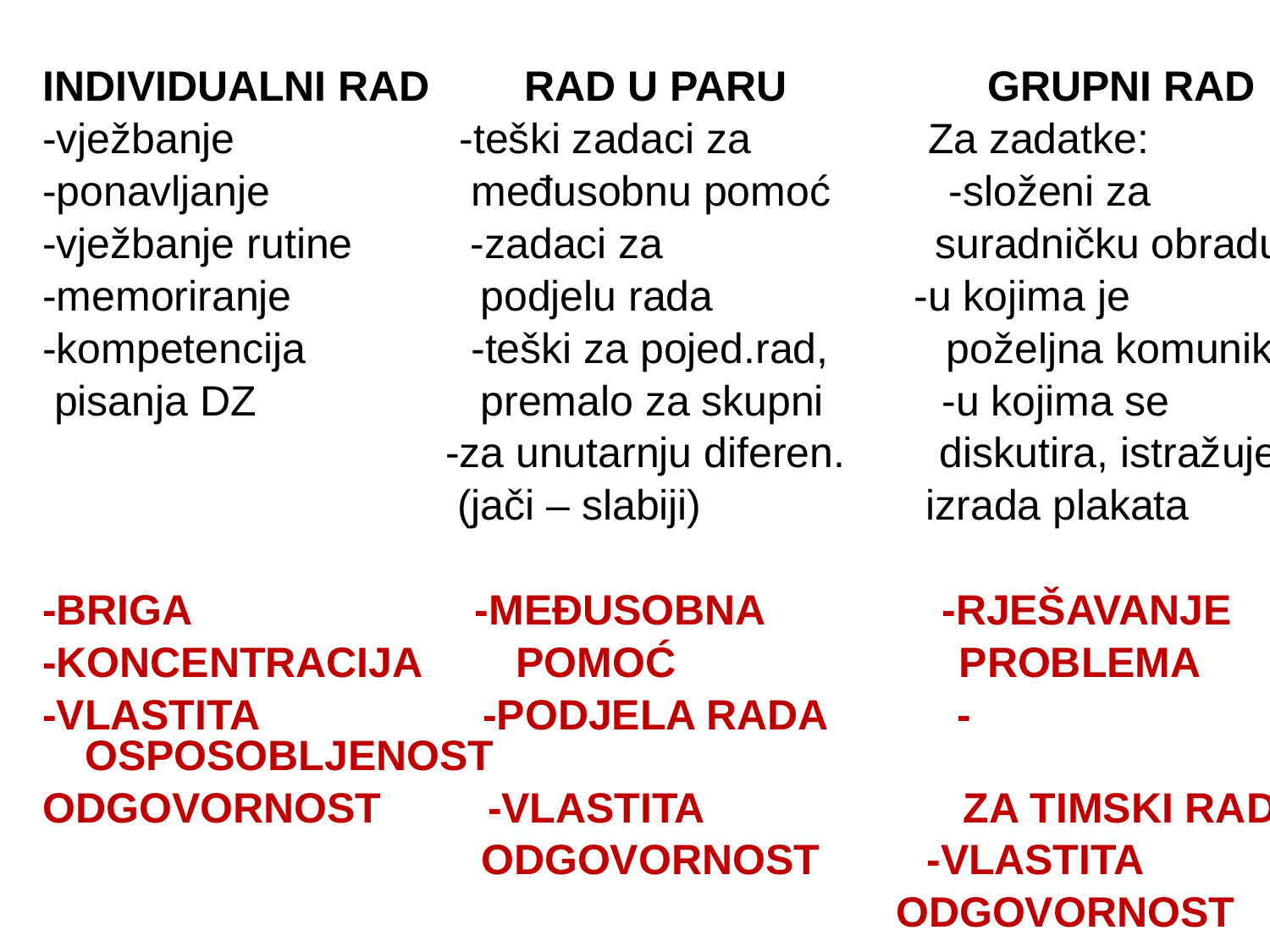

INDIVIDUALNI RAD        RAD U PARU                 GRUPNI RAD
-vježbanje                   -teški zadaci za               Za zadatke:
-ponavljanje                 međusobnu pomoć          -složeni za
-vježbanje rutine          -zadaci za                       suradničku obradu
-memoriranje                podjelu rada                 -u kojima je
-kompetencija              -teški za pojed.rad,          poželjna komunik.
 pisanja DZ                   premalo za skupni          -u kojima se
                                  -za unutarnju diferen.        diskutira, istražuje,
                                   (jači – slabiji)                   izrada plakata

-BRIGA                        -MEĐUSOBNA               -RJEŠAVANJE
-KONCENTRACIJA        POMOĆ                        PROBLEMA
-VLASTITA                   -PODJELA RADA           -OSPOSOBLJENOST
ODGOVORNOST         -VLASTITA                      ZA TIMSKI RAD
                                     ODGOVORNOST         -VLASTITA
                                                                        ODGOVORNOST